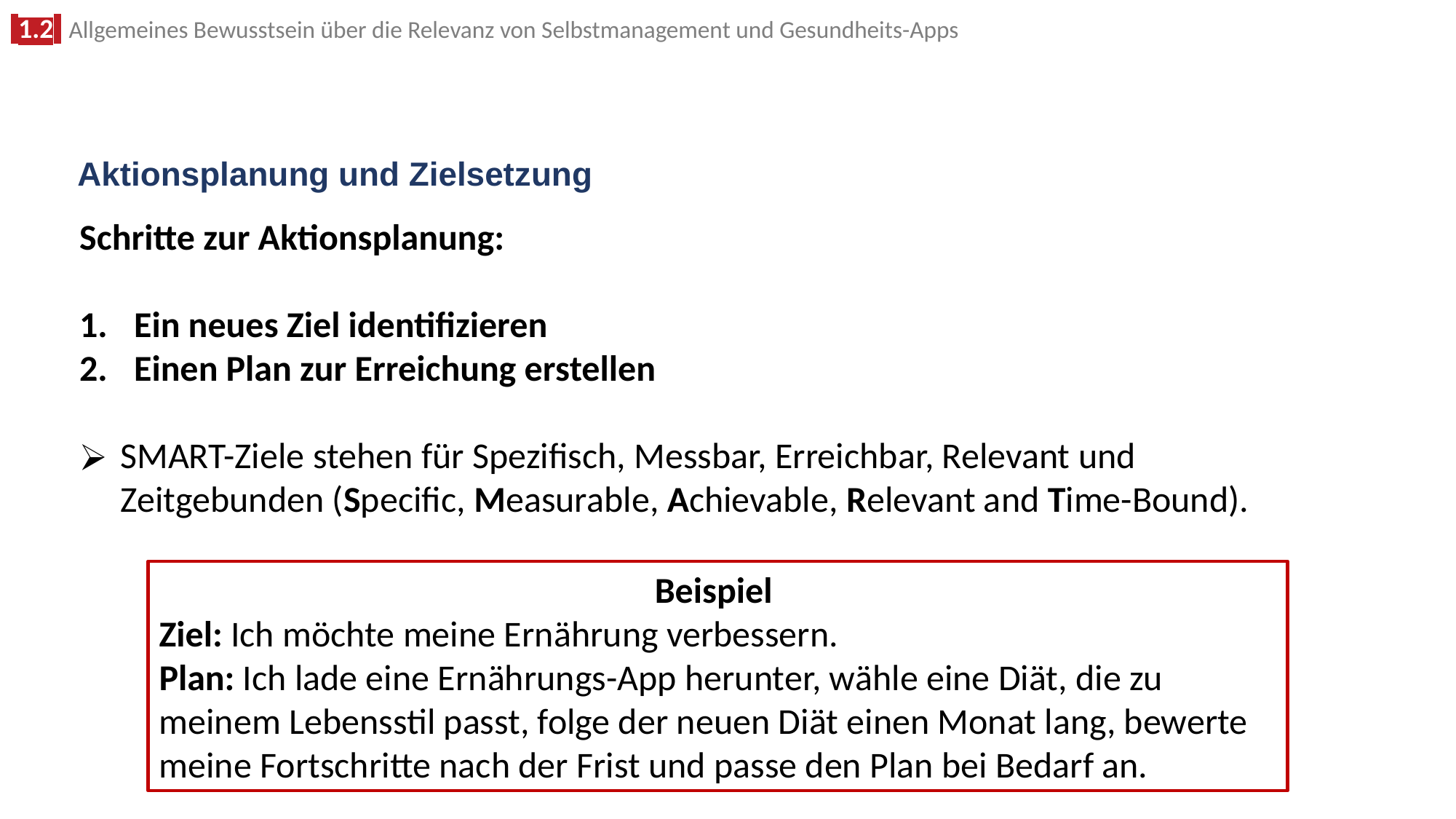

# Aktionsplanung und Zielsetzung
Schritte zur Aktionsplanung:

Ein neues Ziel identifizieren
Einen Plan zur Erreichung erstellen

SMART-Ziele stehen für Spezifisch, Messbar, Erreichbar, Relevant und Zeitgebunden (Specific, Measurable, Achievable, Relevant and Time-Bound).
Beispiel
Ziel: Ich möchte meine Ernährung verbessern.
Plan: Ich lade eine Ernährungs-App herunter, wähle eine Diät, die zu meinem Lebensstil passt, folge der neuen Diät einen Monat lang, bewerte meine Fortschritte nach der Frist und passe den Plan bei Bedarf an.